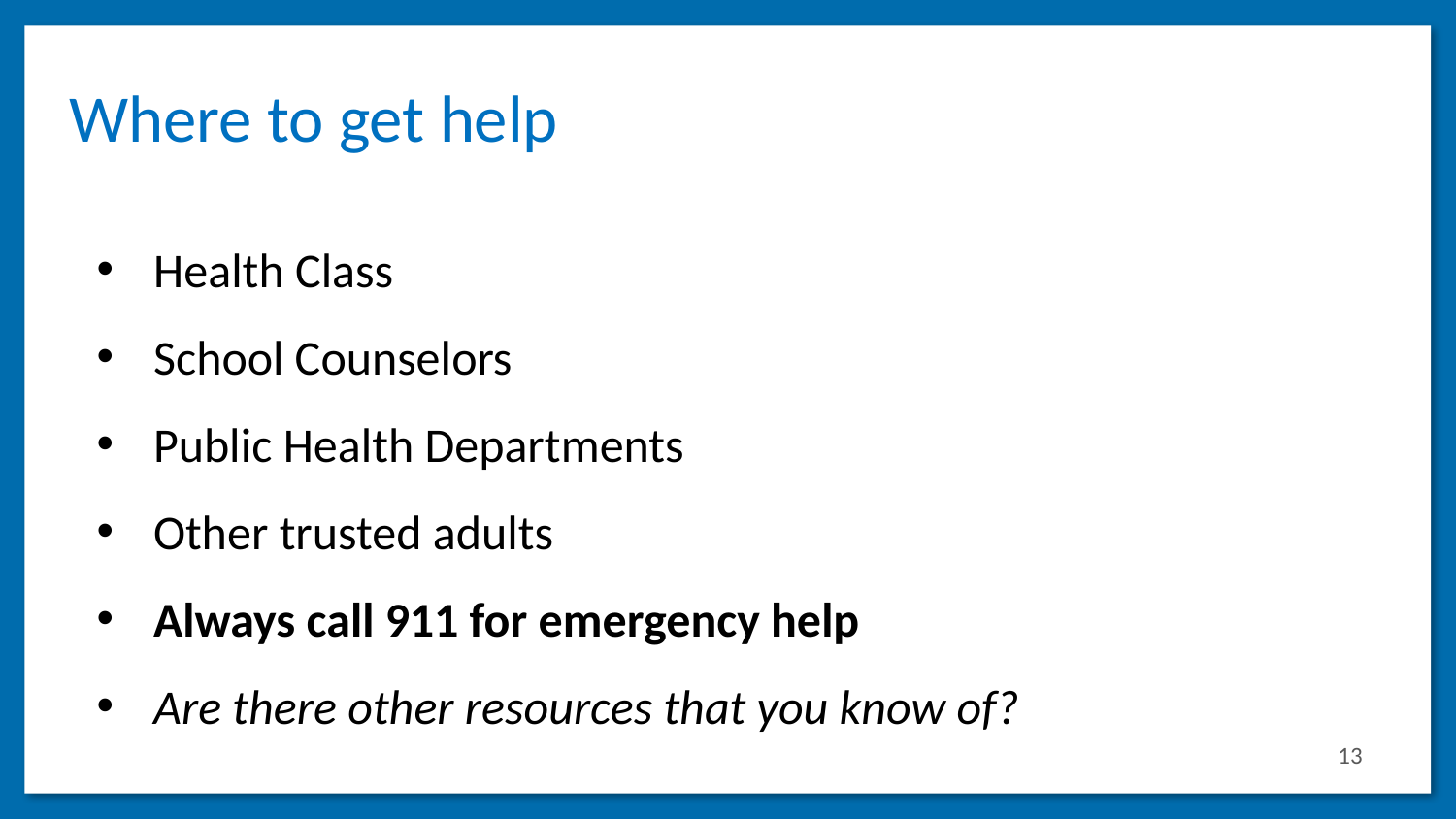

Where to get help
Health Class
School Counselors
Public Health Departments
Other trusted adults
Always call 911 for emergency help
Are there other resources that you know of?
13